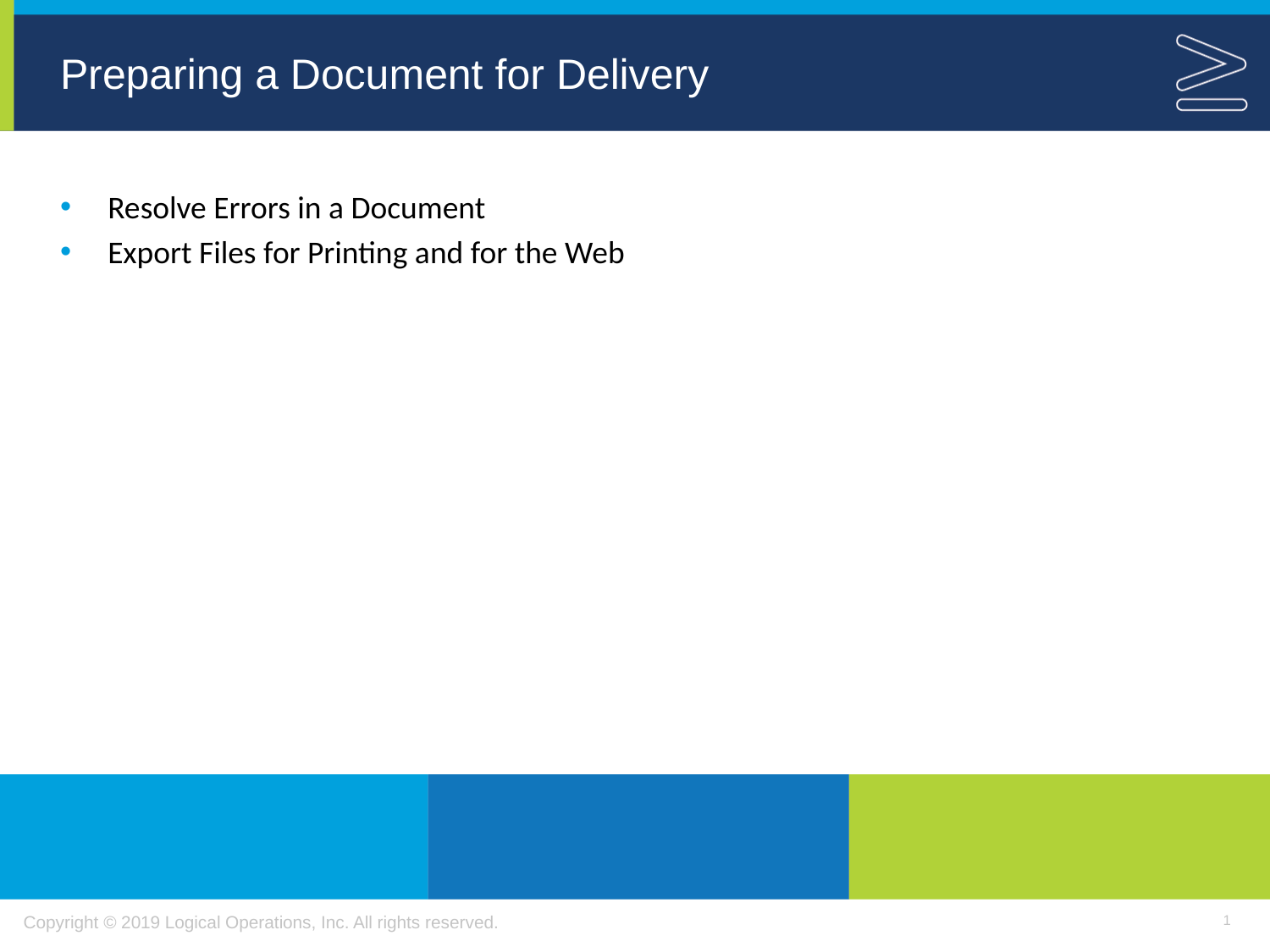

# Preparing a Document for Delivery
Resolve Errors in a Document
Export Files for Printing and for the Web
1